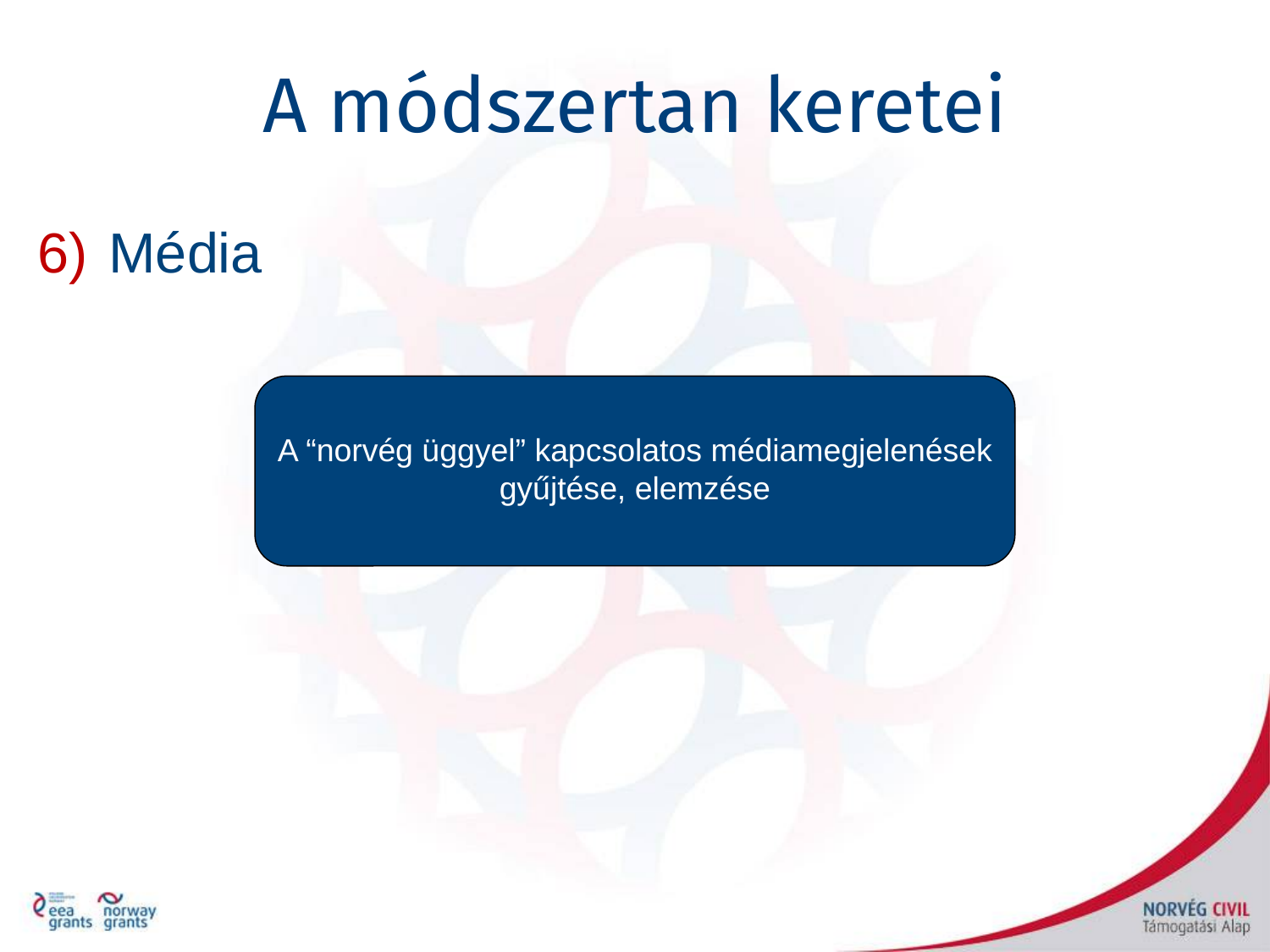

A módszertan keretei
Média

A “norvég üggyel” kapcsolatos médiamegjelenések gyűjtése, elemzése